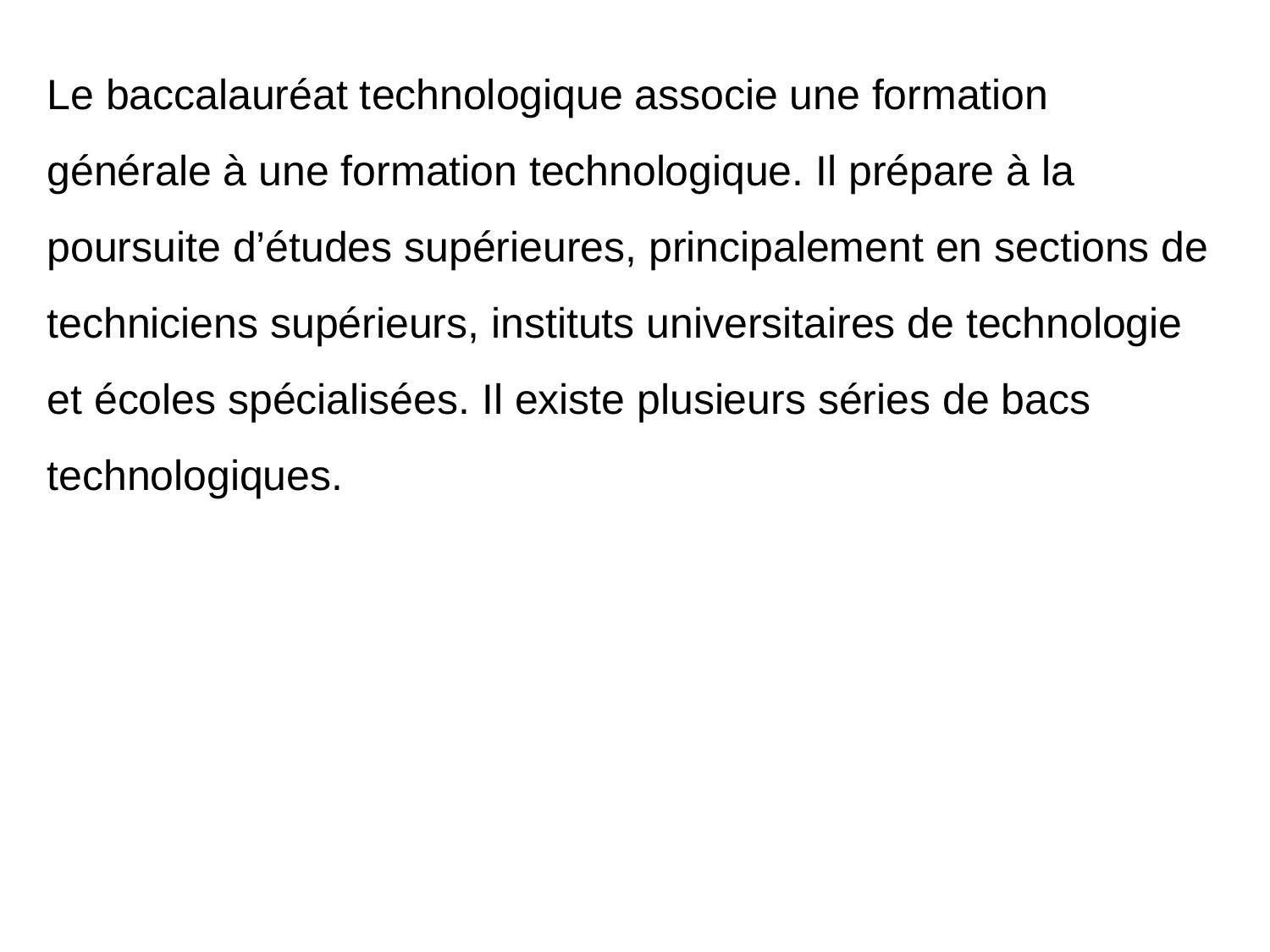

Le baccalauréat technologique associe une formation générale à une formation technologique. Il prépare à la poursuite d’études supérieures, principalement en sections de techniciens supérieurs, instituts universitaires de technologie et écoles spécialisées. Il existe plusieurs séries de bacs technologiques.